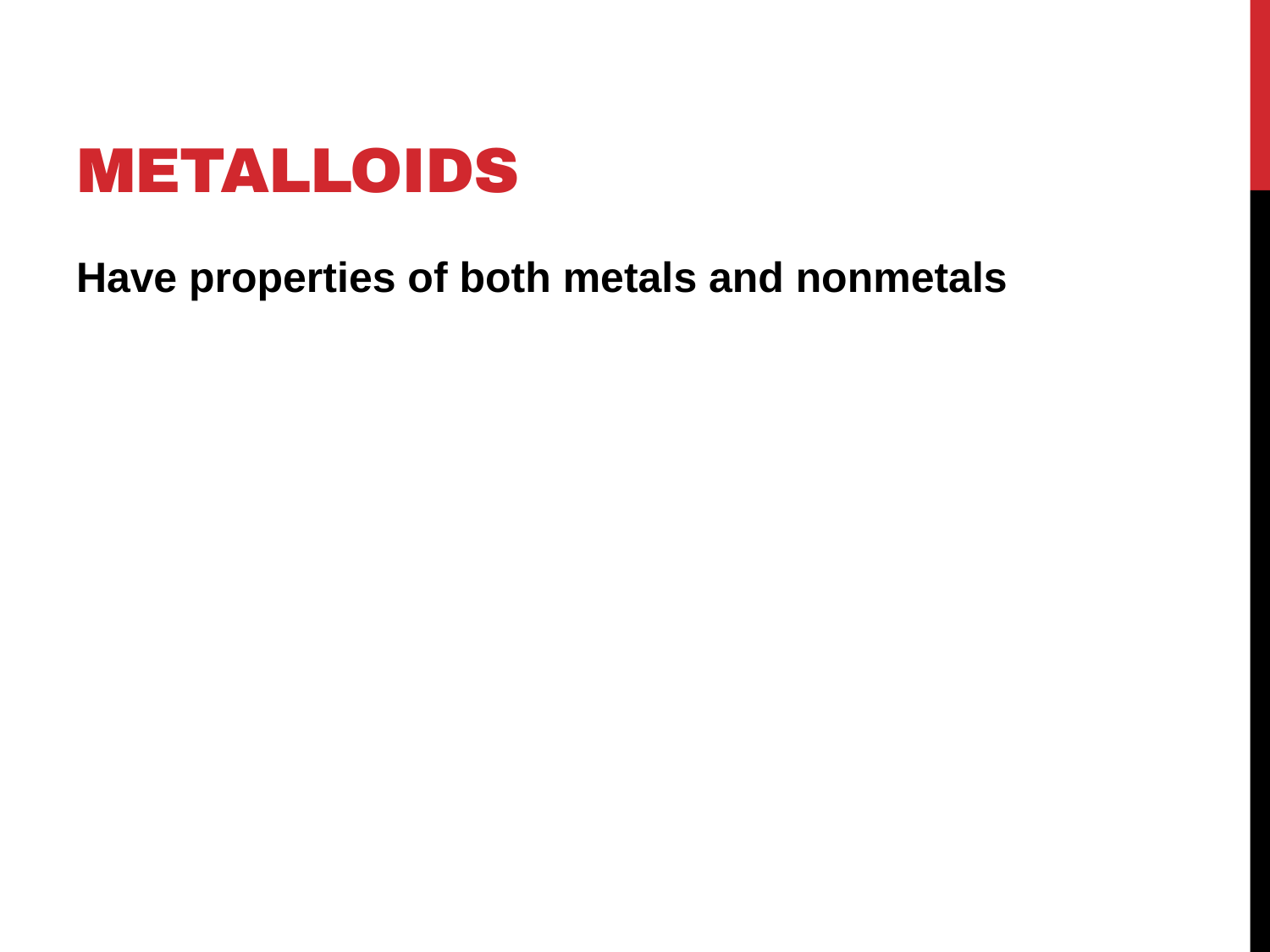

# metalloids
Have properties of both metals and nonmetals